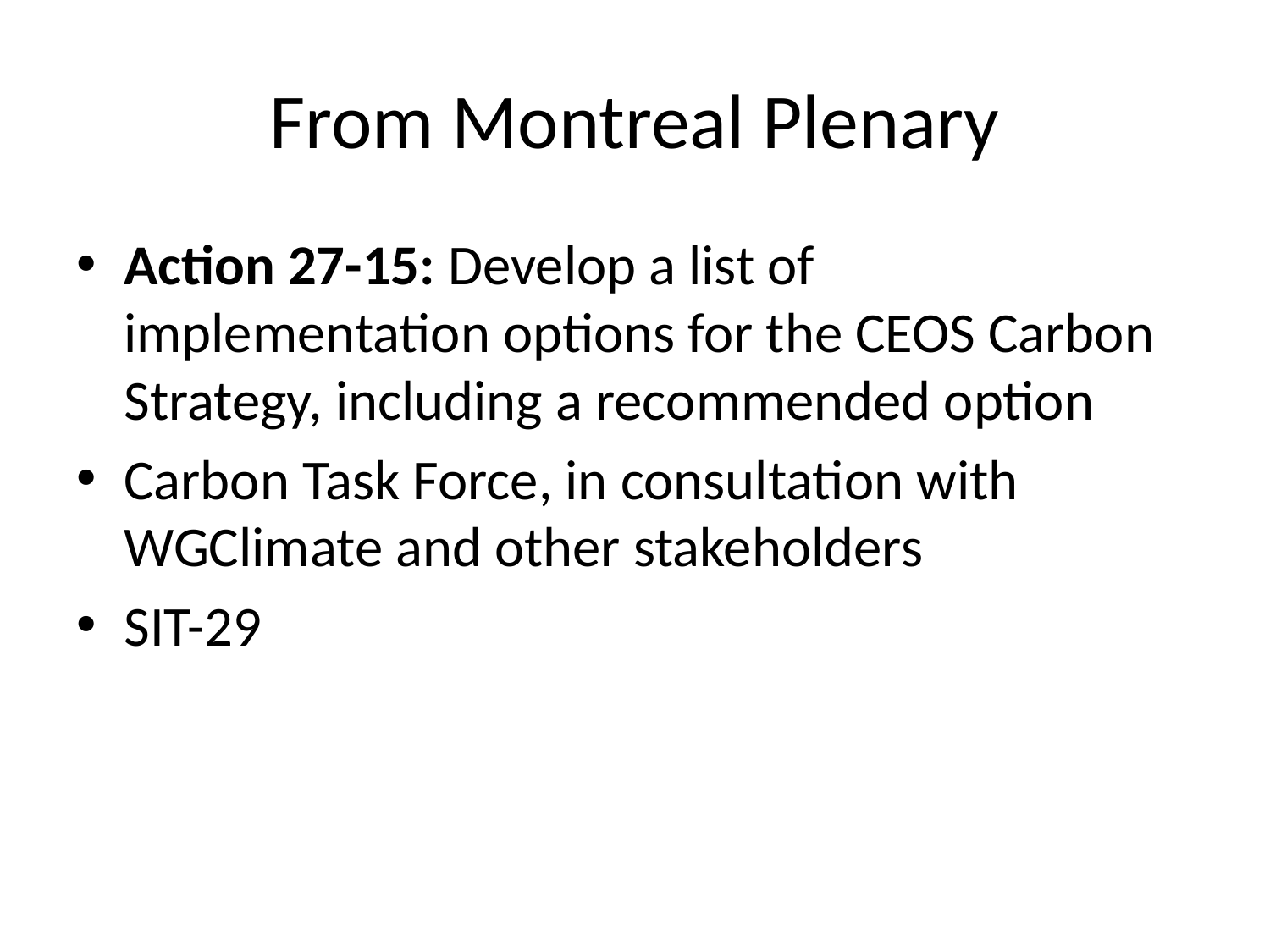

# From Montreal Plenary
Action 27-15: Develop a list of implementation options for the CEOS Carbon Strategy, including a recommended option
Carbon Task Force, in consultation with WGClimate and other stakeholders
SIT-29